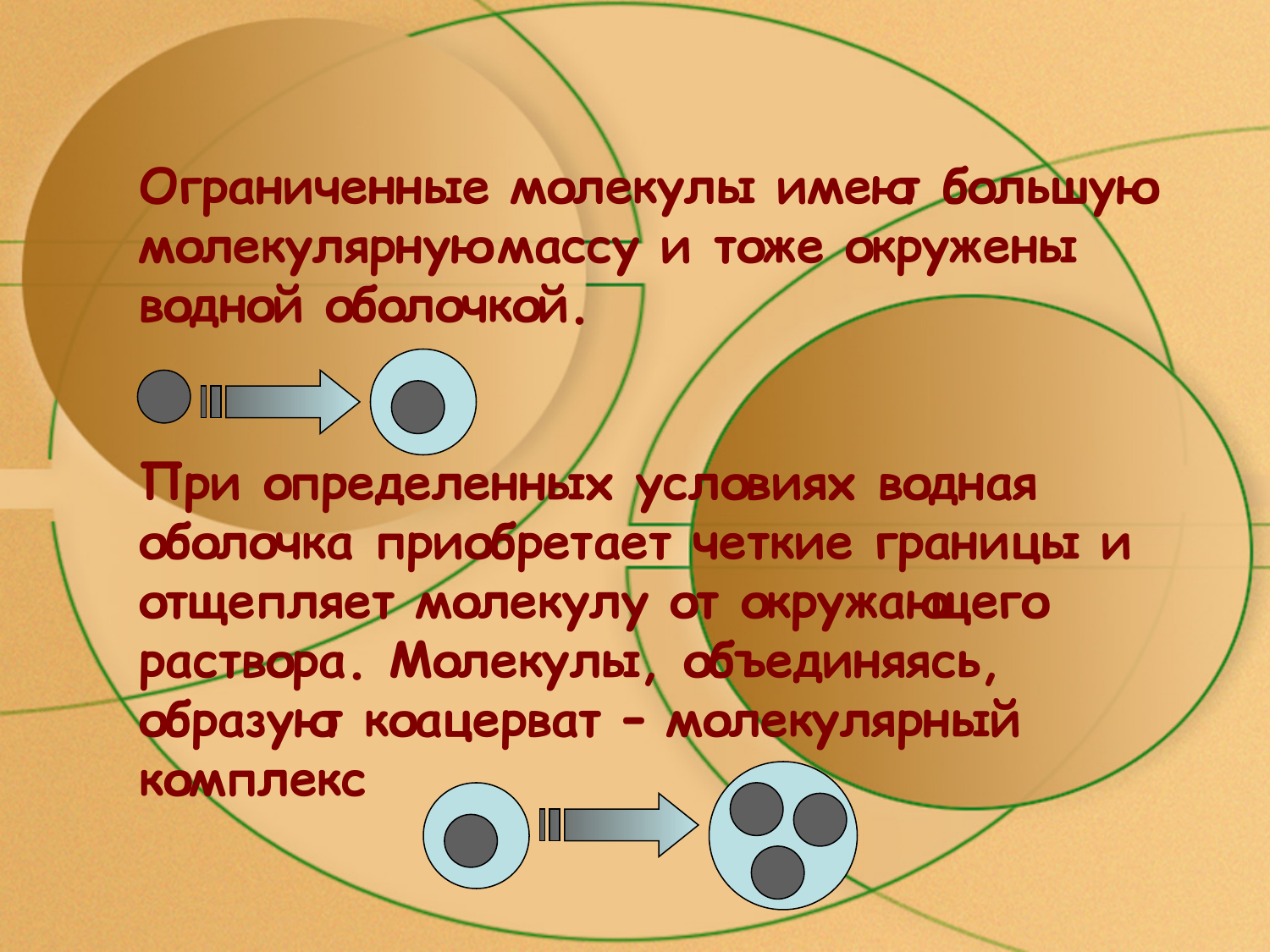

Ограниченные молекулы имеют большую молекулярную массу и тоже окружены водной оболочкой.

При определенных условиях водная оболочка приобретает четкие границы и отщепляет молекулу от окружающего раствора. Молекулы, объединяясь, образуют коацерват – молекулярный комплекс